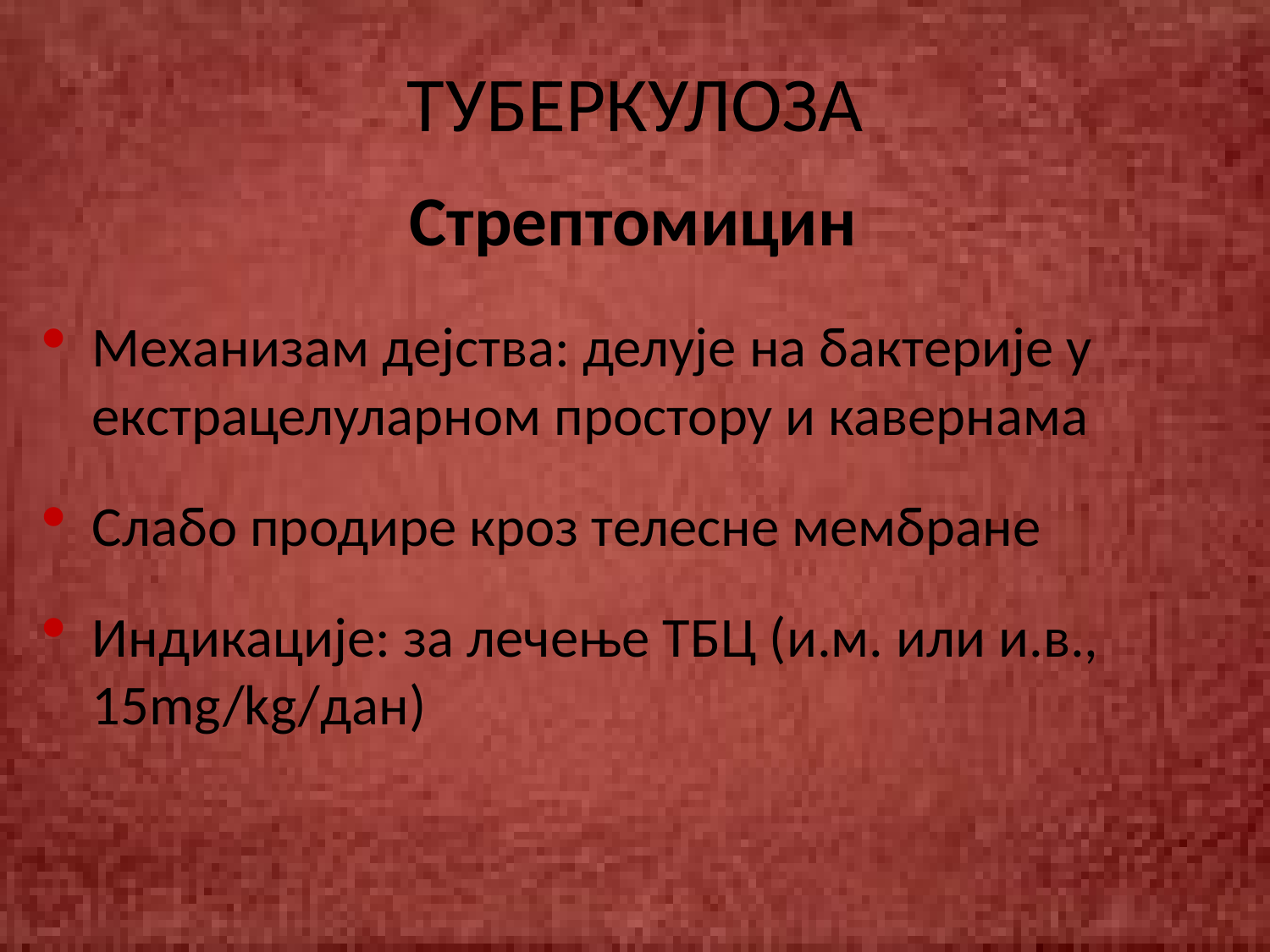

# ТУБЕРКУЛОЗА
                       Стрептомицин

Механизам дејства: делује на бактерије у екстрацелуларном простору и кавернама

Слабо продире кроз телесне мембране

Индикације: за лечење ТБЦ (и.м. или и.в., 15mg/kg/дан)